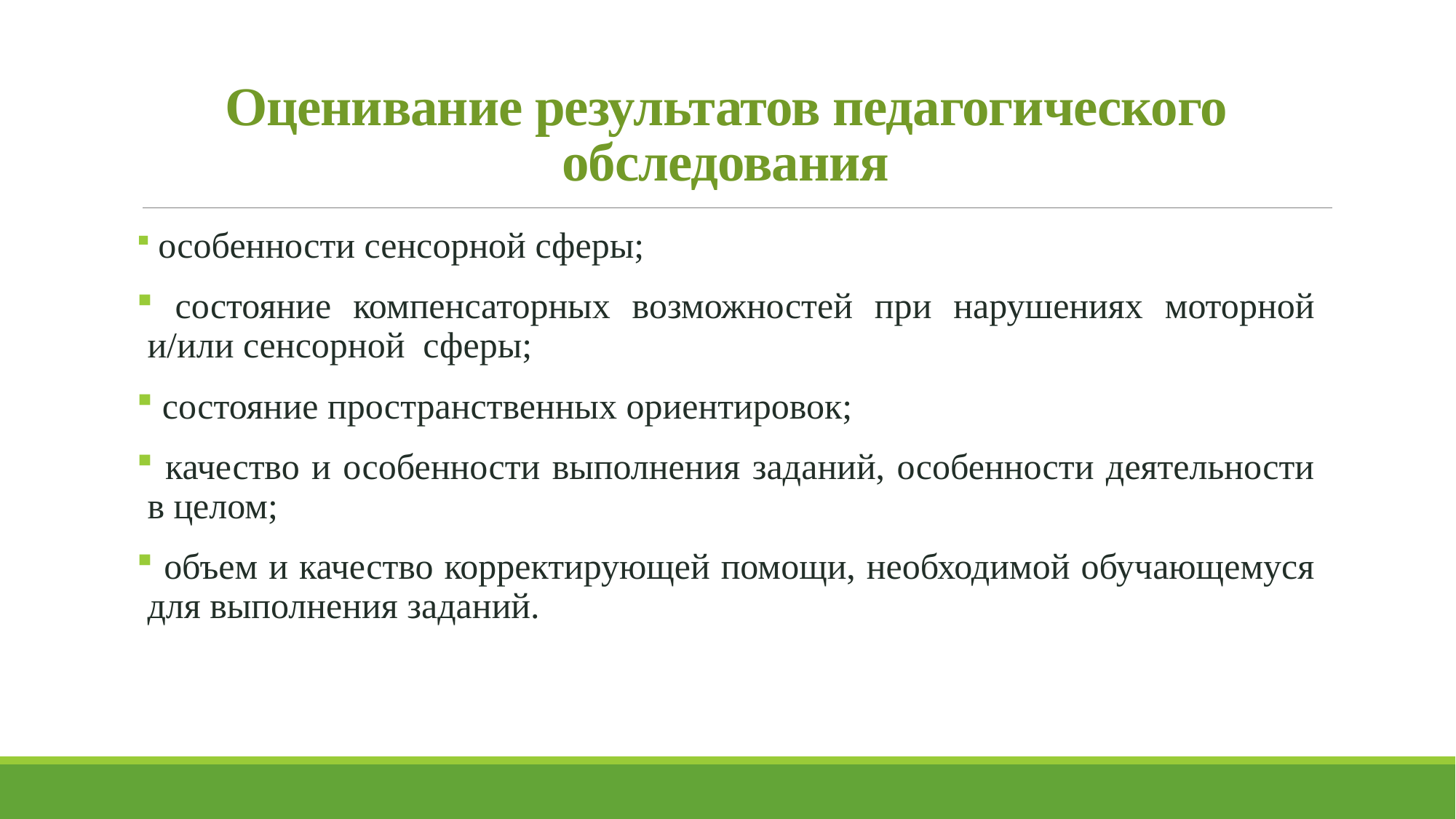

# Оценивание результатов педагогического обследования
 особенности сенсорной сферы;
 состояние компенсаторных возможностей при нарушениях моторной и/или сенсорной  сферы;
 состояние пространственных ориентировок;
 качество и особенности выполнения заданий, особенности деятельности в целом;
 объем и качество корректирующей помощи, необходимой обучающемуся для выполнения заданий.